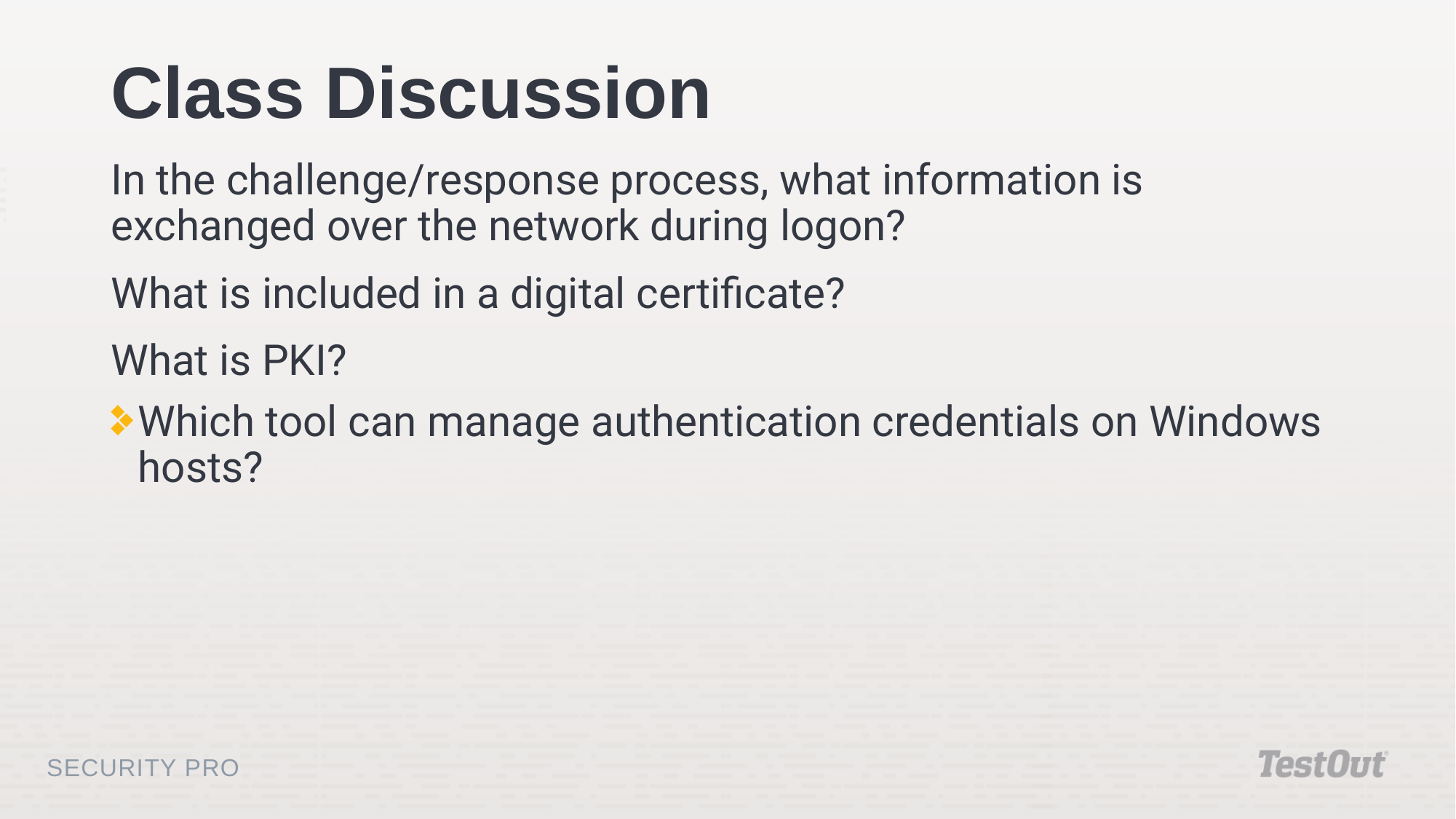

# Class Discussion
In the challenge/response process, what information is exchanged over the network during logon?
What is included in a digital certificate?
What is PKI?
Which tool can manage authentication credentials on Windows hosts?
Security Pro